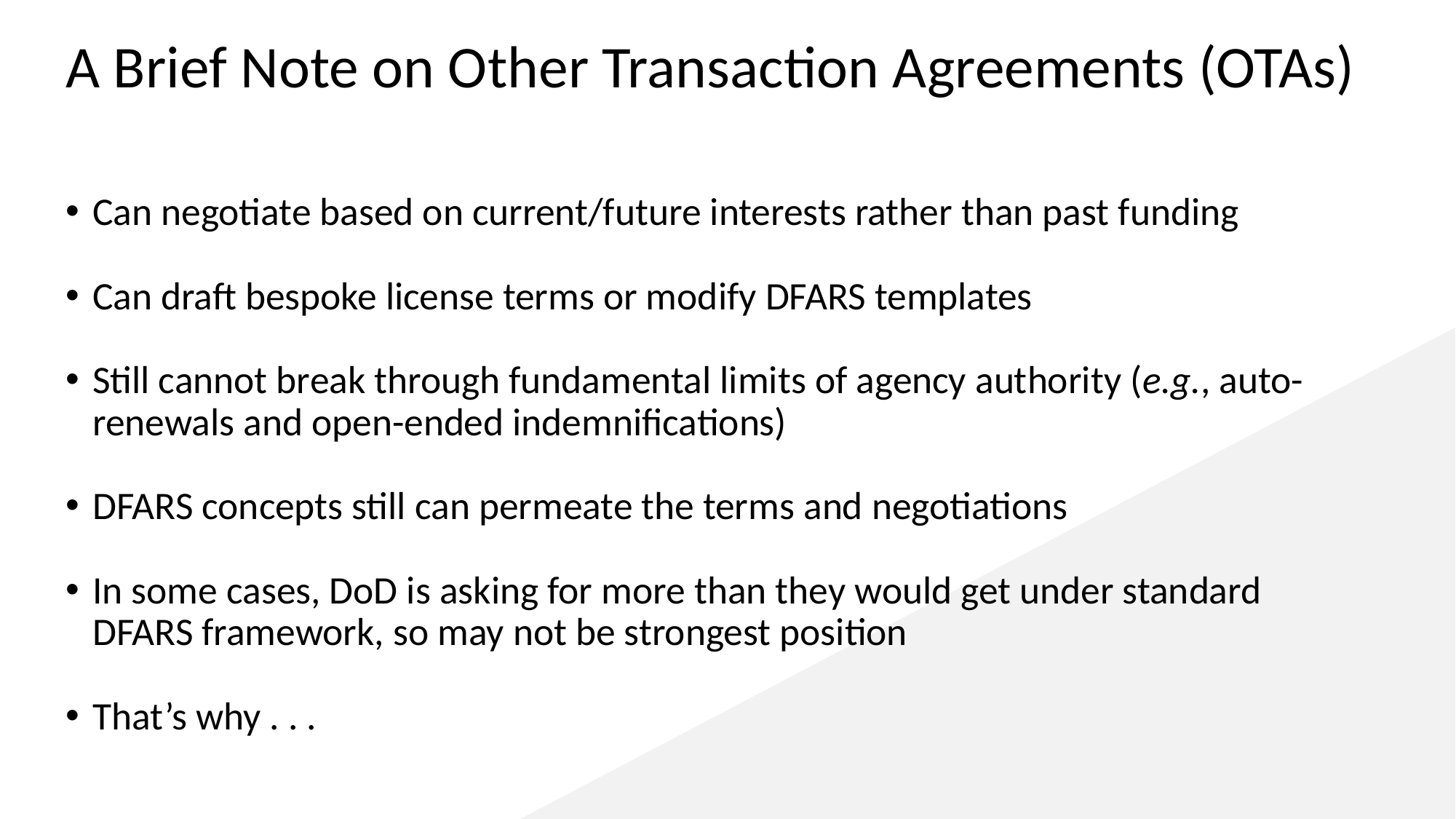

# A Brief Note on Other Transaction Agreements (OTAs)
Can negotiate based on current/future interests rather than past funding
Can draft bespoke license terms or modify DFARS templates
Still cannot break through fundamental limits of agency authority (e.g., auto-renewals and open-ended indemnifications)
DFARS concepts still can permeate the terms and negotiations
In some cases, DoD is asking for more than they would get under standard DFARS framework, so may not be strongest position
That’s why . . .